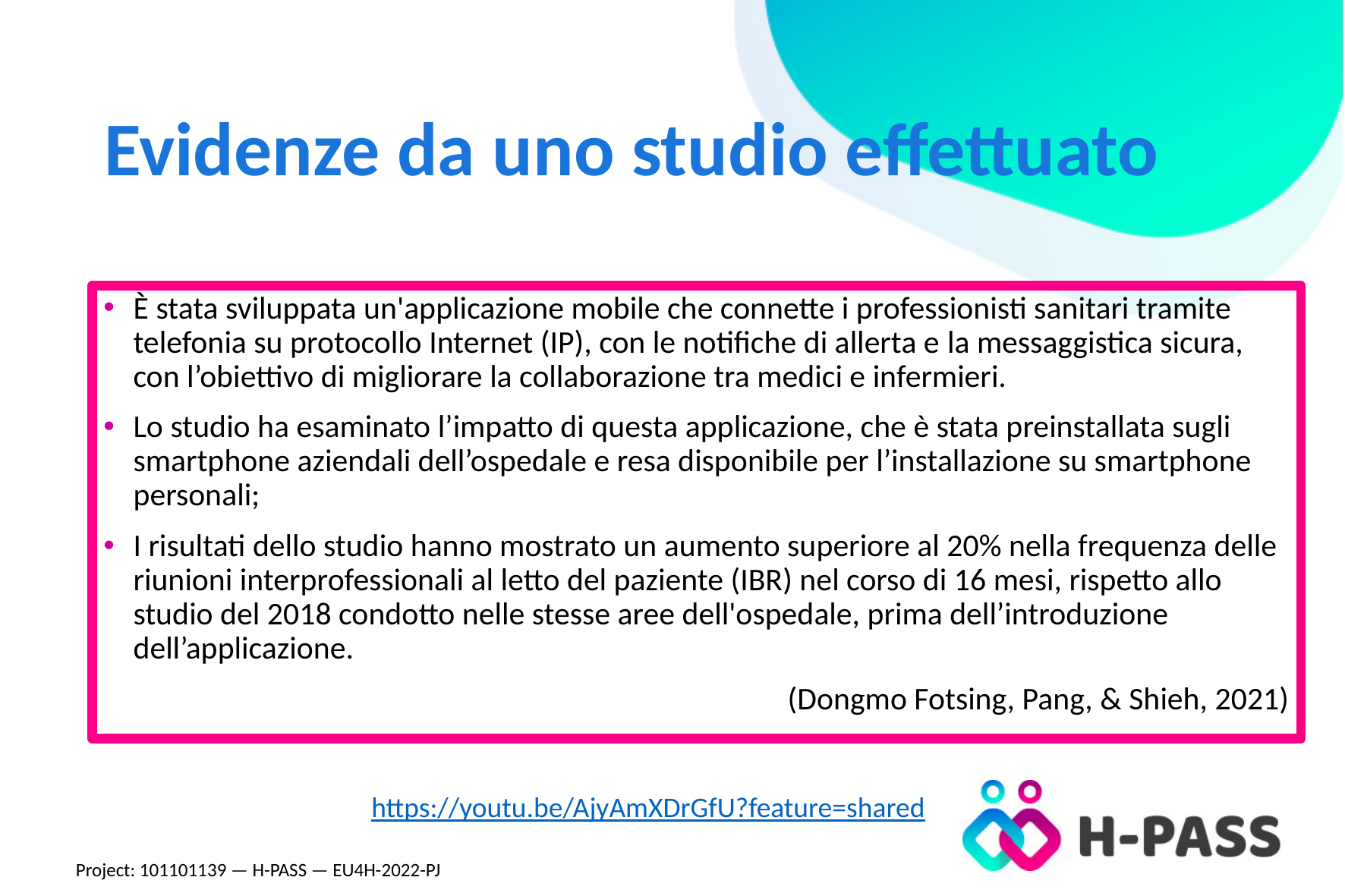

# Evidenze da uno studio effettuato
È stata sviluppata un'applicazione mobile che connette i professionisti sanitari tramite telefonia su protocollo Internet (IP), con le notifiche di allerta e la messaggistica sicura, con l’obiettivo di migliorare la collaborazione tra medici e infermieri.
Lo studio ha esaminato l’impatto di questa applicazione, che è stata preinstallata sugli smartphone aziendali dell’ospedale e resa disponibile per l’installazione su smartphone personali;
I risultati dello studio hanno mostrato un aumento superiore al 20% nella frequenza delle riunioni interprofessionali al letto del paziente (IBR) nel corso di 16 mesi, rispetto allo studio del 2018 condotto nelle stesse aree dell'ospedale, prima dell’introduzione dell’applicazione.
        (Dongmo Fotsing, Pang, & Shieh, 2021)

https://youtu.be/AjyAmXDrGfU?feature=shared
Project: 101101139 — H-PASS — EU4H-2022-PJ